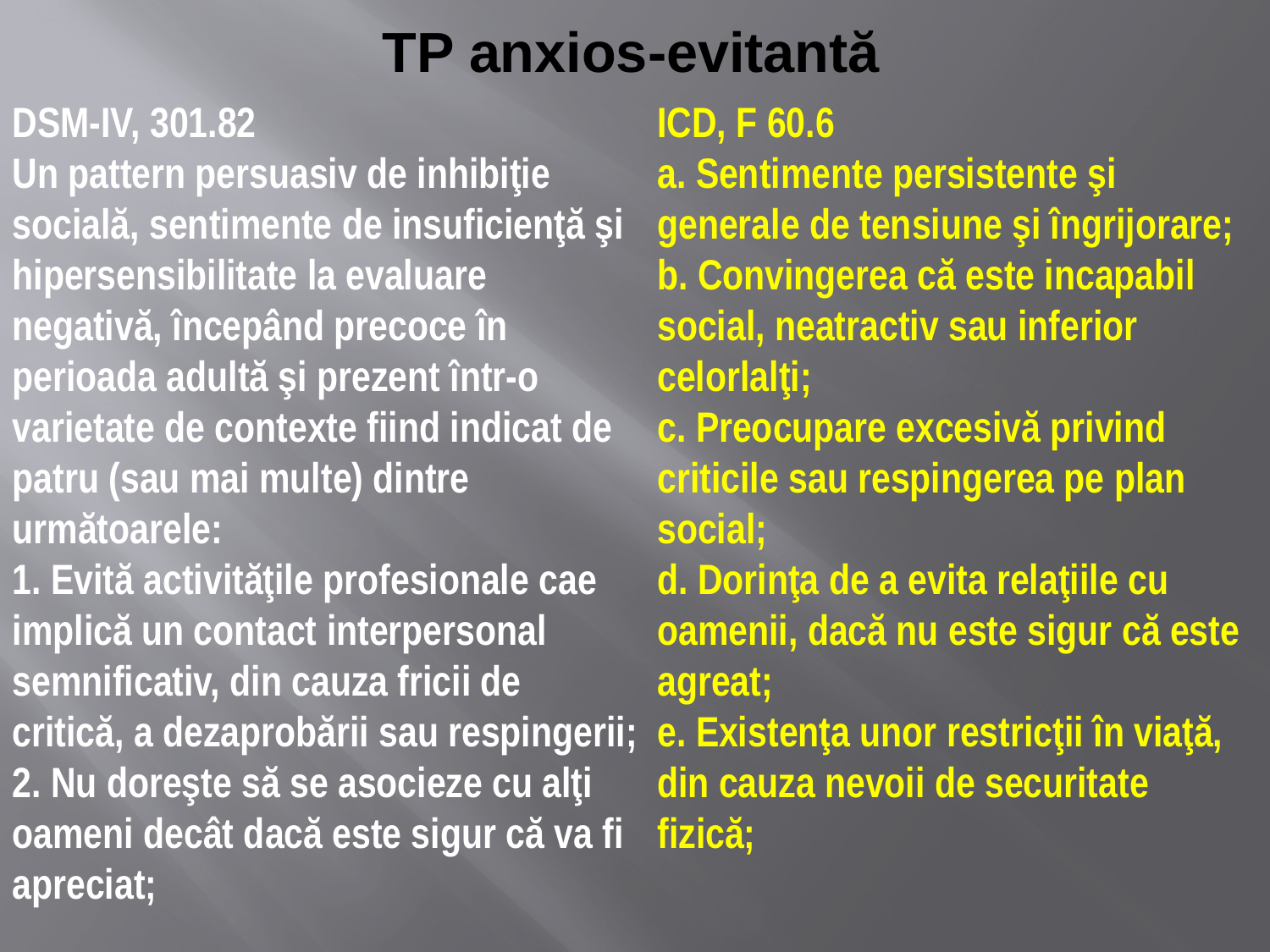

# TP anxios-evitantă
DSM-IV, 301.82
Un pattern persuasiv de inhibiţie socială, sentimente de insuficienţă şi hipersensibilitate la evaluare negativă, începând precoce în perioada adultă şi prezent într-o varietate de contexte fiind indicat de patru (sau mai multe) dintre următoarele:
1. Evită activităţile profesionale cae implică un contact interpersonal semnificativ, din cauza fricii de critică, a dezaprobării sau respingerii;
2. Nu doreşte să se asocieze cu alţi oameni decât dacă este sigur că va fi apreciat;
ICD, F 60.6
a. Sentimente persistente şi generale de tensiune şi îngrijorare;
b. Convingerea că este incapabil social, neatractiv sau inferior celorlalţi;
c. Preocupare excesivă privind criticile sau respingerea pe plan social;
d. Dorinţa de a evita relaţiile cu oamenii, dacă nu este sigur că este agreat;
e. Existenţa unor restricţii în viaţă, din cauza nevoii de securitate fizică;